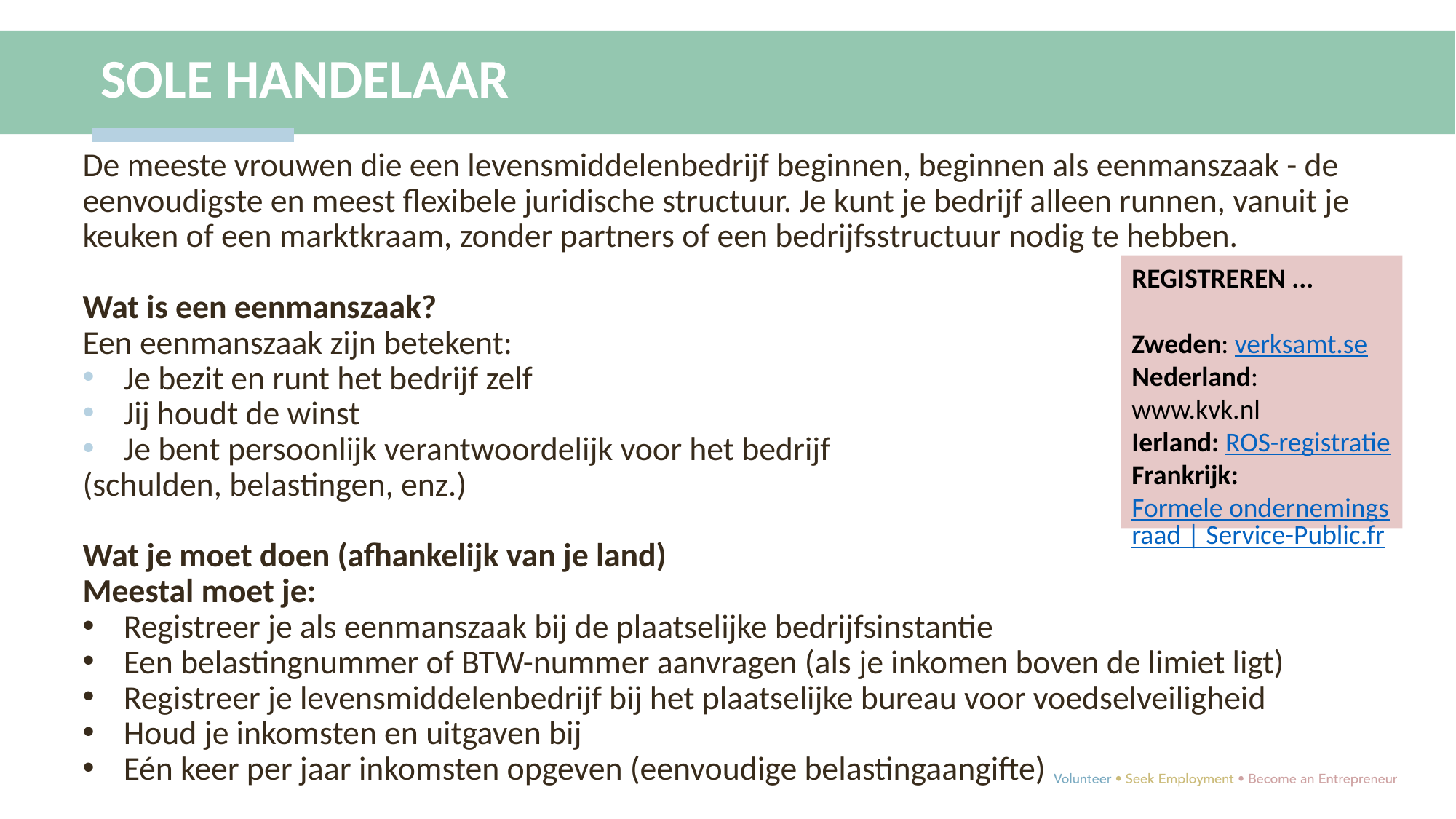

SOLE HANDELAAR
De meeste vrouwen die een levensmiddelenbedrijf beginnen, beginnen als eenmanszaak - de eenvoudigste en meest flexibele juridische structuur. Je kunt je bedrijf alleen runnen, vanuit je keuken of een marktkraam, zonder partners of een bedrijfsstructuur nodig te hebben.

Wat is een eenmanszaak?
Een eenmanszaak zijn betekent:
Je bezit en runt het bedrijf zelf
Jij houdt de winst
Je bent persoonlijk verantwoordelijk voor het bedrijf
(schulden, belastingen, enz.)

Wat je moet doen (afhankelijk van je land)
Meestal moet je:
Registreer je als eenmanszaak bij de plaatselijke bedrijfsinstantie
Een belastingnummer of BTW-nummer aanvragen (als je inkomen boven de limiet ligt)
Registreer je levensmiddelenbedrijf bij het plaatselijke bureau voor voedselveiligheid
Houd je inkomsten en uitgaven bij
Eén keer per jaar inkomsten opgeven (eenvoudige belastingaangifte)

REGISTREREN ...

Zweden: verksamt.se
Nederland: www.kvk.nl
Ierland: ROS-registratie
Frankrijk: Formele ondernemingsraad | Service-Public.fr